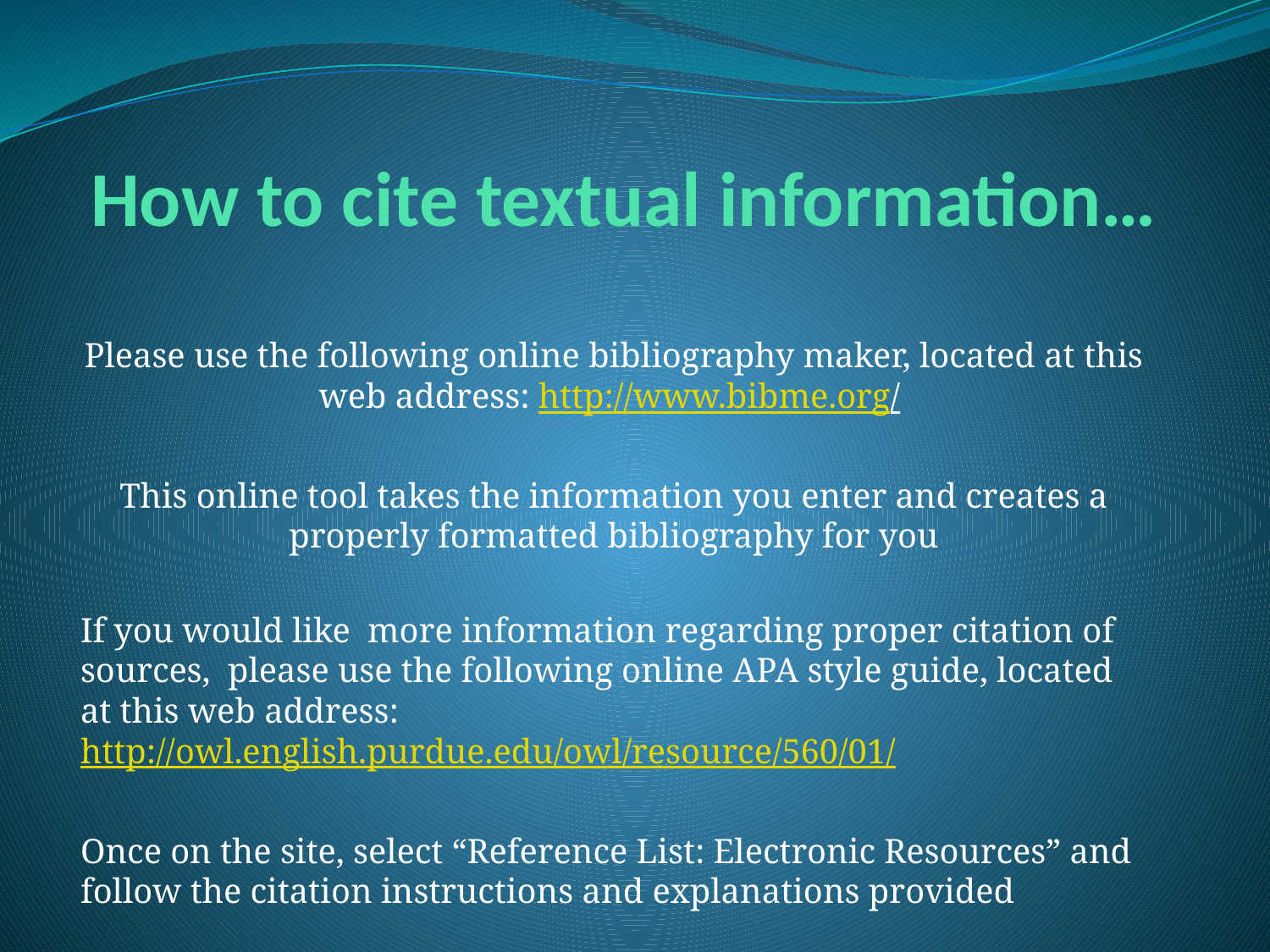

# How to cite textual information…
Please use the following online bibliography maker, located at this web address: http://www.bibme.org/

This online tool takes the information you enter and creates a properly formatted bibliography for you

If you would like  more information regarding proper citation of sources,  please use the following online APA style guide, located at this web address: http://owl.english.purdue.edu/owl/resource/560/01/

Once on the site, select “Reference List: Electronic Resources” and follow the citation instructions and explanations provided